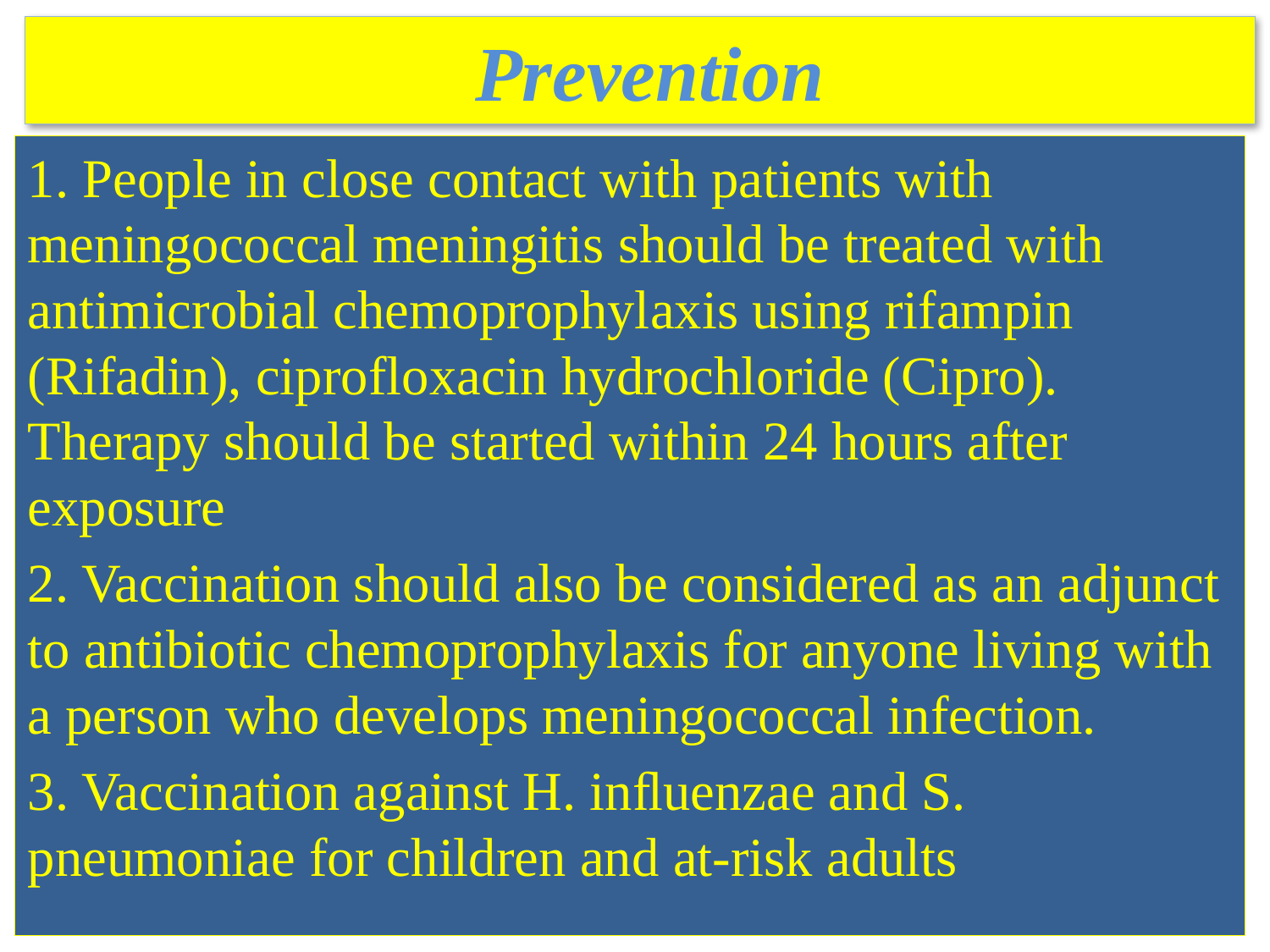

# Prevention
1. People in close contact with patients with meningococcal meningitis should be treated with antimicrobial chemoprophylaxis using rifampin (Rifadin), ciprofloxacin hydrochloride (Cipro). Therapy should be started within 24 hours after exposure
2. Vaccination should also be considered as an adjunct to antibiotic chemoprophylaxis for anyone living with a person who develops meningococcal infection.
3. Vaccination against H. inﬂuenzae and S. pneumoniae for children and at-risk adults